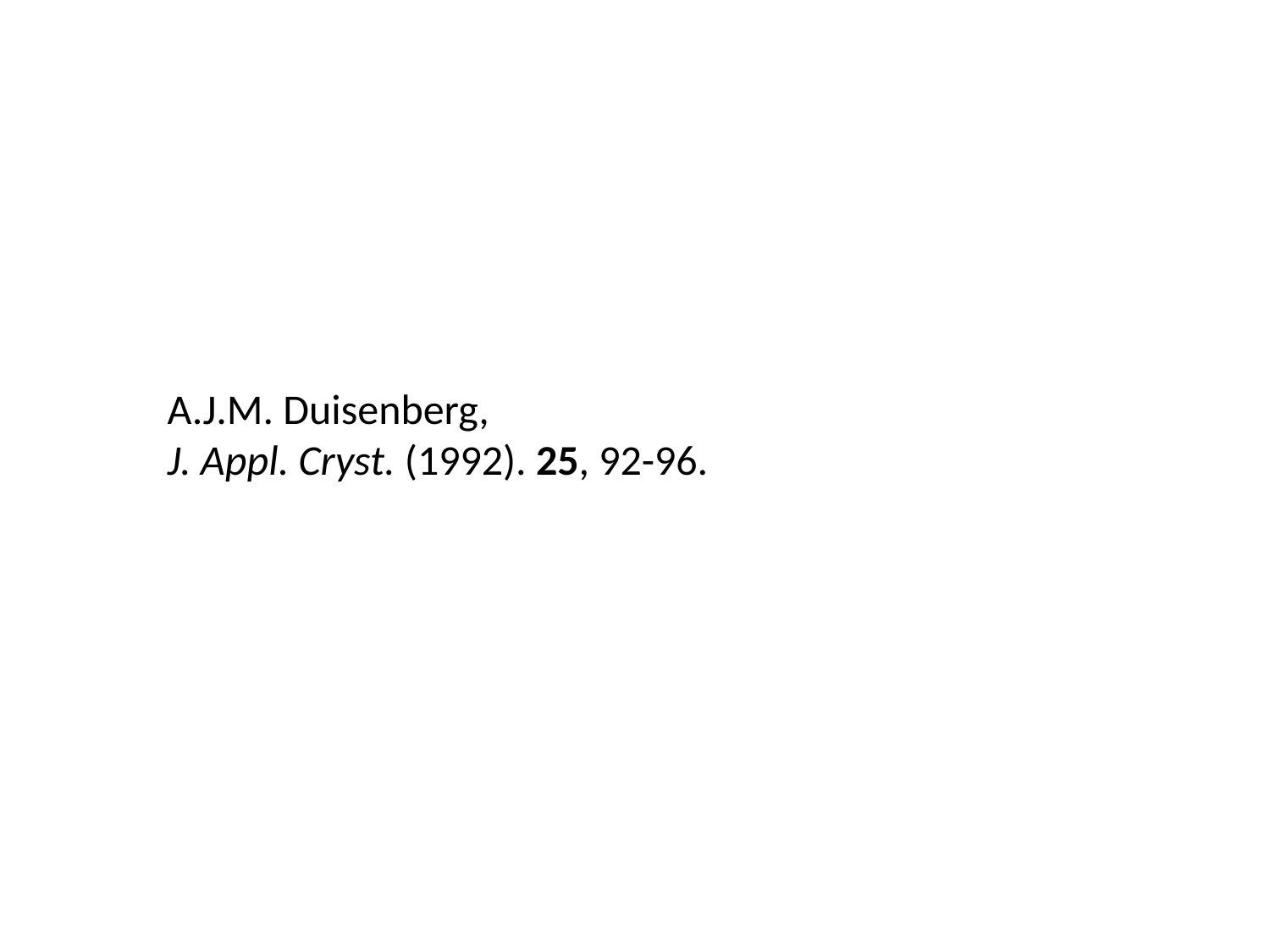

A.J.M. Duisenberg,
J. Appl. Cryst. (1992). 25, 92-96.